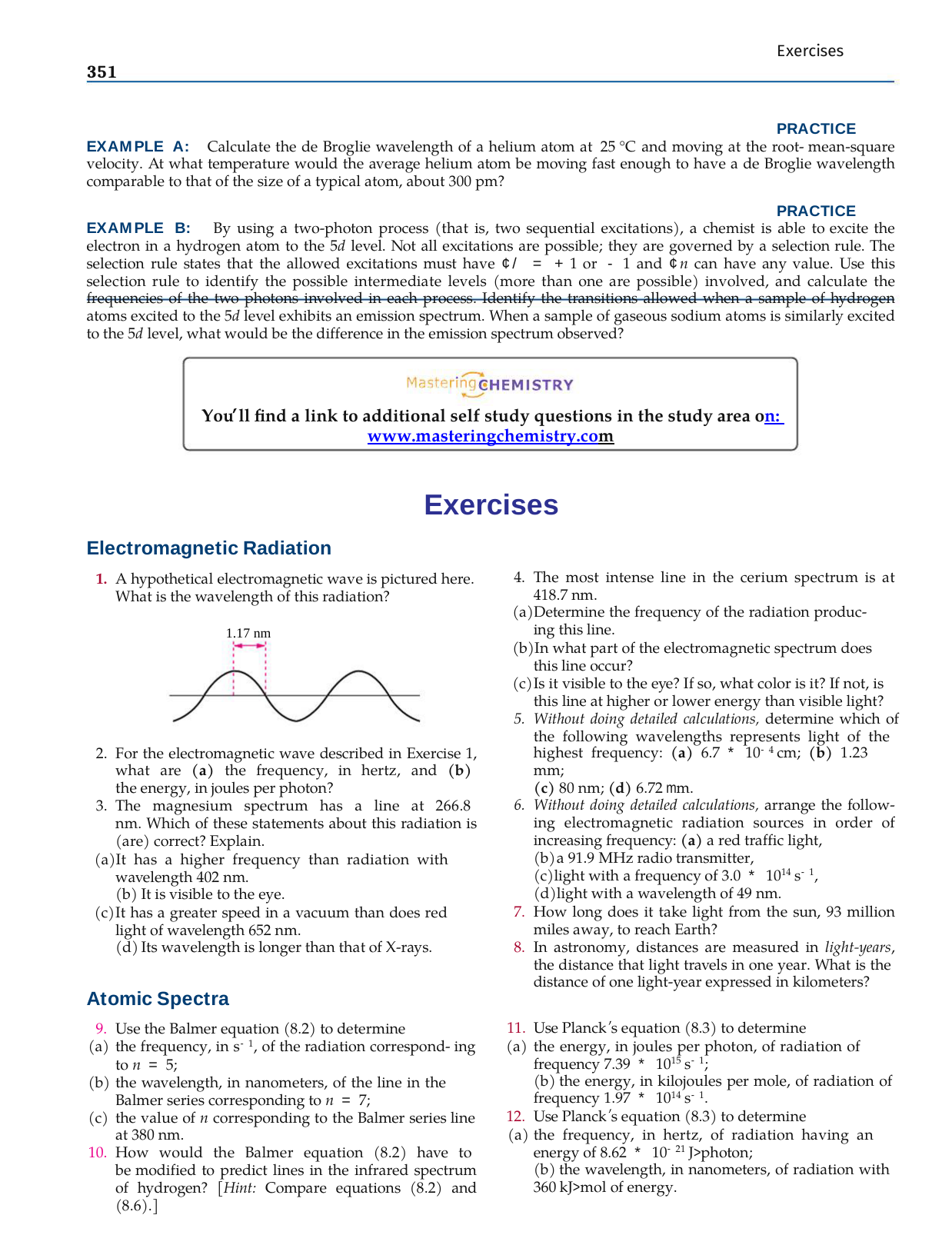

Exercises	351

PRACTICE  EXAMPLE  A:    Calculate the de Broglie wavelength of a helium atom at  25 °C and moving at the root- mean-square velocity. At what temperature would the average helium atom be moving fast enough to have a de Broglie wavelength comparable to that of the size of a typical atom, about 300 pm?
PRACTICE  EXAMPLE  B:    By using a two-photon process (that is, two sequential excitations), a chemist is able to excite the electron in a hydrogen atom to the 5d level. Not all excitations are possible; they are governed by a selection rule. The selection rule states that the allowed excitations must have ¢/  =  + 1 or  - 1 and ¢n can have any value. Use this selection rule to identify the possible intermediate levels (more than one are possible) involved, and calculate the frequencies of the two photons involved in each process. Identify the transitions allowed when a sample of hydrogen atoms excited to the 5d level exhibits an emission spectrum. When a sample of gaseous sodium atoms is similarly excited to the 5d level, what would be the difference in the emission spectrum observed?
You ll find a link to additional self study questions in the study area on: www.masteringchemistry.com

Exercises

Electromagnetic Radiation
1.  A hypothetical electromagnetic wave is pictured here. What is the wavelength of this radiation?
The most intense line in the cerium spectrum is at 418.7 nm.
Determine the frequency of the radiation produc-
ing this line.
In what part of the electromagnetic spectrum does this line occur?
Is it visible to the eye? If so, what color is it? If not, is this line at higher or lower energy than visible light?
Without doing detailed calculations, determine which of the  following  wavelengths  represents  light  of  the
highest  frequency:  (a)  6.7  *  10-4 cm;  (b)  1.23  mm;
(c) 80 nm; (d) 6.72 mm.
Without doing detailed calculations, arrange the follow- ing  electromagnetic  radiation  sources  in  order  of increasing frequency: (a) a red traffic light,
a 91.9 MHz radio transmitter,
light with a frequency of 3.0  *  1014 s-1,
light with a wavelength of 49 nm.
How long does it take light from the sun, 93 million miles away, to reach Earth?
In astronomy, distances are measured in light-years, the distance that light travels in one year. What is the
distance of one light-year expressed in kilometers?
1.17 nm
For the electromagnetic wave described in Exercise 1, what  are  (a)  the  frequency,  in  hertz,  and  (b)  the energy, in joules per photon?
The  magnesium  spectrum  has  a  line  at  266.8  nm. Which of these statements about this radiation is (are) correct? Explain.
It  has  a  higher  frequency  than  radiation  with wavelength 402 nm.
It is visible to the eye.
It has a greater speed in a vacuum than does red light of wavelength 652 nm.
Its wavelength is longer than that of X-rays.
Atomic Spectra
Use the Balmer equation (8.2) to determine
the frequency, in s-1, of the radiation correspond- ing to n  =  5;
the wavelength, in nanometers, of the line in the Balmer series corresponding to n  =  7;
the value of n corresponding to the Balmer series line at 380 nm.
How  would  the  Balmer  equation  (8.2)  have  to  be modified to predict lines in the infrared spectrum of hydrogen? [Hint: Compare equations (8.2) and (8.6).]
Use Planck s equation (8.3) to determine
the energy, in joules per photon, of radiation of frequency 7.39  *  1015 s-1;
the energy, in kilojoules per mole, of radiation of
frequency 1.97  *  1014 s-1.
Use Planck s equation (8.3) to determine
the  frequency,  in  hertz,  of  radiation  having  an energy of 8.62  *  10-21 J>photon;
the wavelength, in nanometers, of radiation with
360 kJ>mol of energy.